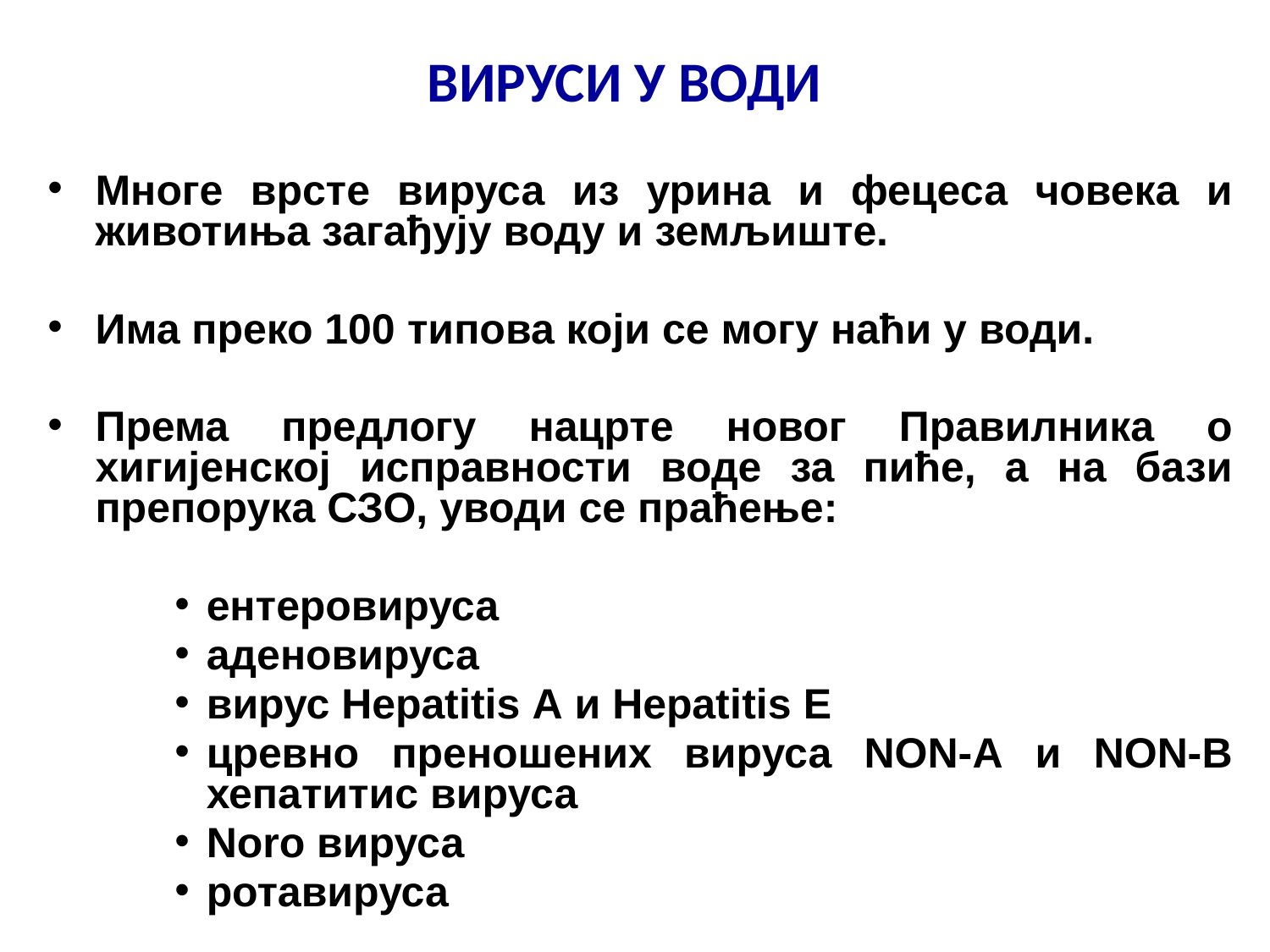

ВИРУСИ У ВОДИ
Многе врсте вируса из урина и фецеса човека и животиња загађују воду и земљиште.

Има преко 100 типова који се могу наћи у води.

Према предлогу нацрте новог Правилника о хигијенској исправности воде за пиће, а на бази препорука СЗО, уводи се праћење:

ентеровируса
аденовируса
вирус Hepatitis A и Hepatitis E
цревно преношених вируса NON-A и NON-B хепатитис вируса
Noro вируса
ротавируса